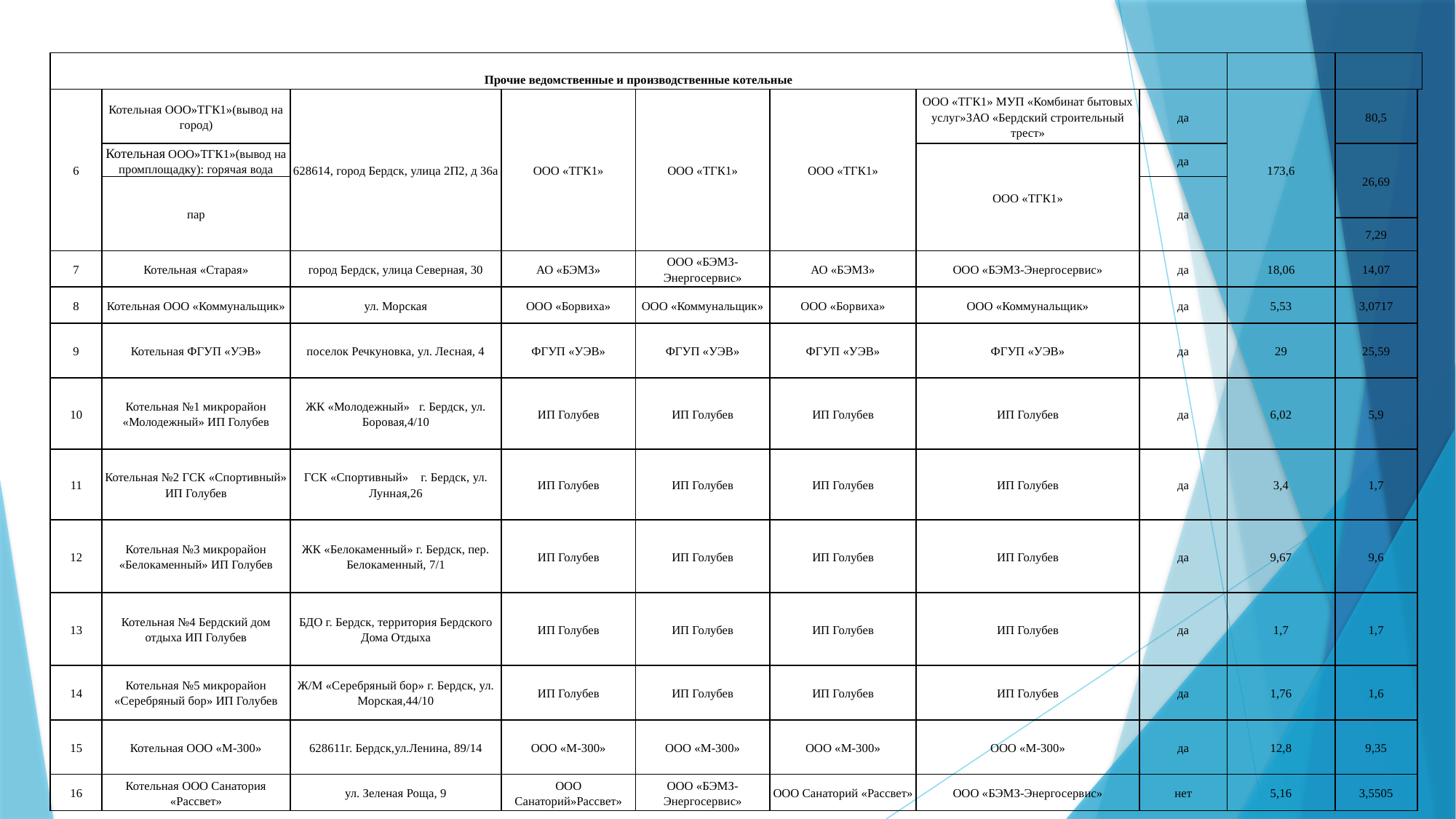

| Прочие ведомственные и производственные котельные |  |  |  |  |  |  |  |  |  |  |
| --- | --- | --- | --- | --- | --- | --- | --- | --- | --- | --- |
| 6 | Котельная ООО»ТГК1»(вывод на город) | 628614, город Бердск, улица 2П2, д 36а | ООО «ТГК1» | ООО «ТГК1» | ООО «ТГК1» | ООО «ТГК1» МУП «Комбинат бытовых услуг»ЗАО «Бердский строительный трест» | да | 173,6 | 80,5 |  |
|  | Котельная ООО»ТГК1»(вывод на промплощадку): горячая вода |  |  |  |  | ООО «ТГК1» | да |  | 26,69 |  |
|  | пар |  |  |  |  |  | да |  |  |  |
|  |  |  |  |  |  |  |  |  | 7,29 |  |
| 7 | Котельная «Старая» | город Бердск, улица Северная, 30 | АО «БЭМЗ» | ООО «БЭМЗ-Энергосервис» | АО «БЭМЗ» | ООО «БЭМЗ-Энергосервис» | да | 18,06 | 14,07 |  |
| 8 | Котельная ООО «Коммунальщик» | ул. Морская | ООО «Борвиха» | ООО «Коммунальщик» | ООО «Борвиха» | ООО «Коммунальщик» | да | 5,53 | 3,0717 |  |
| 9 | Котельная ФГУП «УЭВ» | поселок Речкуновка, ул. Лесная, 4 | ФГУП «УЭВ» | ФГУП «УЭВ» | ФГУП «УЭВ» | ФГУП «УЭВ» | да | 29 | 25,59 |  |
| 10 | Котельная №1 микрорайон «Молодежный» ИП Голубев | ЖК «Молодежный» г. Бердск, ул. Боровая,4/10 | ИП Голубев | ИП Голубев | ИП Голубев | ИП Голубев | да | 6,02 | 5,9 |  |
| 11 | Котельная №2 ГСК «Спортивный» ИП Голубев | ГСК «Спортивный» г. Бердск, ул. Лунная,26 | ИП Голубев | ИП Голубев | ИП Голубев | ИП Голубев | да | 3,4 | 1,7 |  |
| 12 | Котельная №3 микрорайон «Белокаменный» ИП Голубев | ЖК «Белокаменный» г. Бердск, пер. Белокаменный, 7/1 | ИП Голубев | ИП Голубев | ИП Голубев | ИП Голубев | да | 9,67 | 9,6 |  |
| 13 | Котельная №4 Бердский дом отдыха ИП Голубев | БДО г. Бердск, территория Бердского Дома Отдыха | ИП Голубев | ИП Голубев | ИП Голубев | ИП Голубев | да | 1,7 | 1,7 |  |
| 14 | Котельная №5 микрорайон «Серебряный бор» ИП Голубев | Ж/М «Серебряный бор» г. Бердск, ул. Морская,44/10 | ИП Голубев | ИП Голубев | ИП Голубев | ИП Голубев | да | 1,76 | 1,6 |  |
| 15 | Котельная ООО «М-300» | 628611г. Бердск,ул.Ленина, 89/14 | ООО «М-300» | ООО «М-300» | ООО «М-300» | ООО «М-300» | да | 12,8 | 9,35 |  |
| 16 | Котельная ООО Санатория «Рассвет» | ул. Зеленая Роща, 9 | ООО Санаторий»Рассвет» | ООО «БЭМЗ-Энергосервис» | ООО Санаторий «Рассвет» | ООО «БЭМЗ-Энергосервис» | нет | 5,16 | 3,5505 |  |